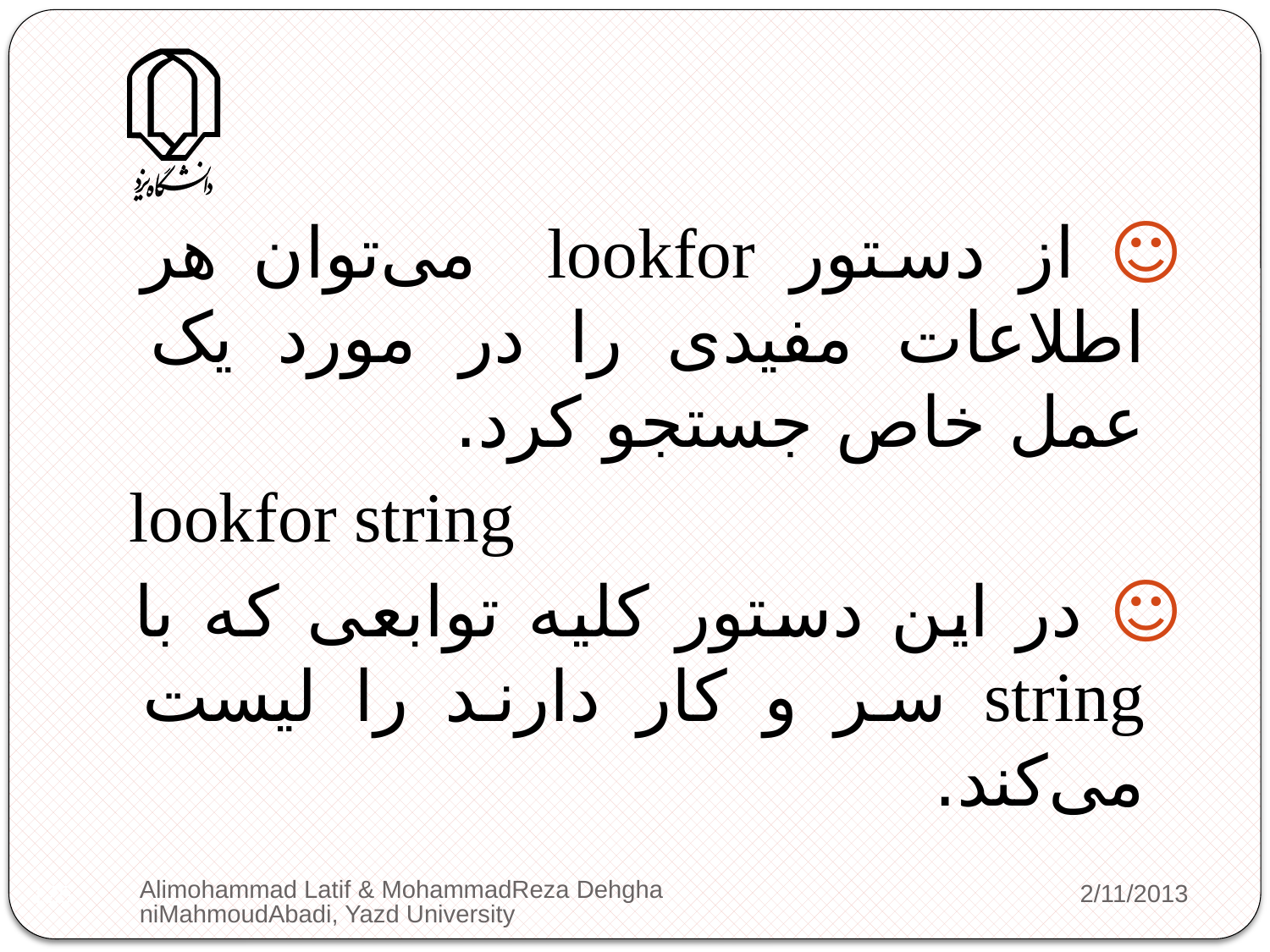

☺ از دستور lookfor  می‌توان هر اطلاعات مفیدی را در مورد یک عمل خاص جستجو کرد.
lookfor string
☺ در این دستور کلیه توابعی که با string سر و کار دارند را لیست می‌کند.
Alimohammad Latif & MohammadReza DehghaniMahmoudAbadi, Yazd University
2/11/2013
125